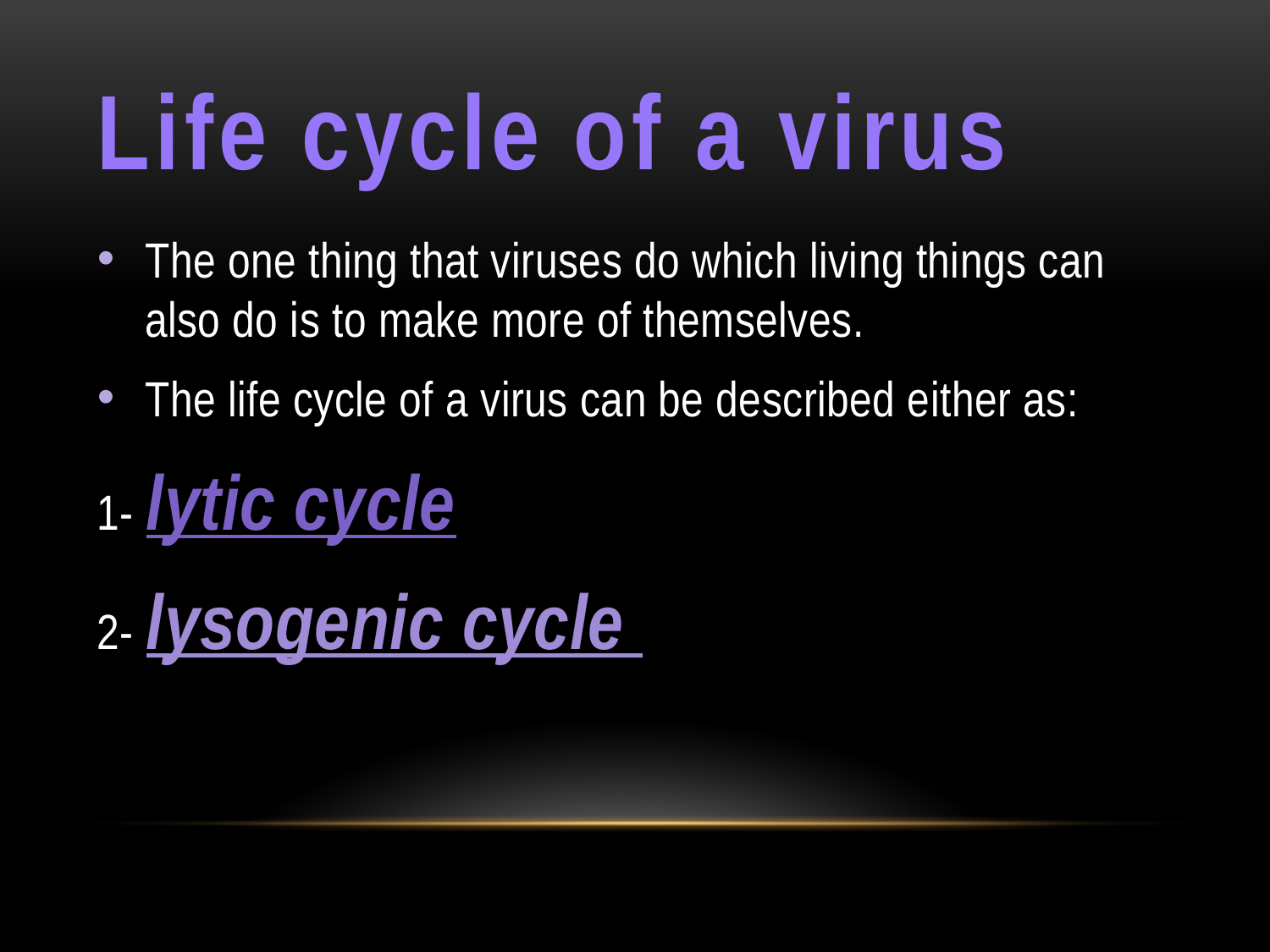

# Life cycle of a virus
The one thing that viruses do which living things can also do is to make more of themselves.
The life cycle of a virus can be described either as:
1- lytic cycle
2- lysogenic cycle